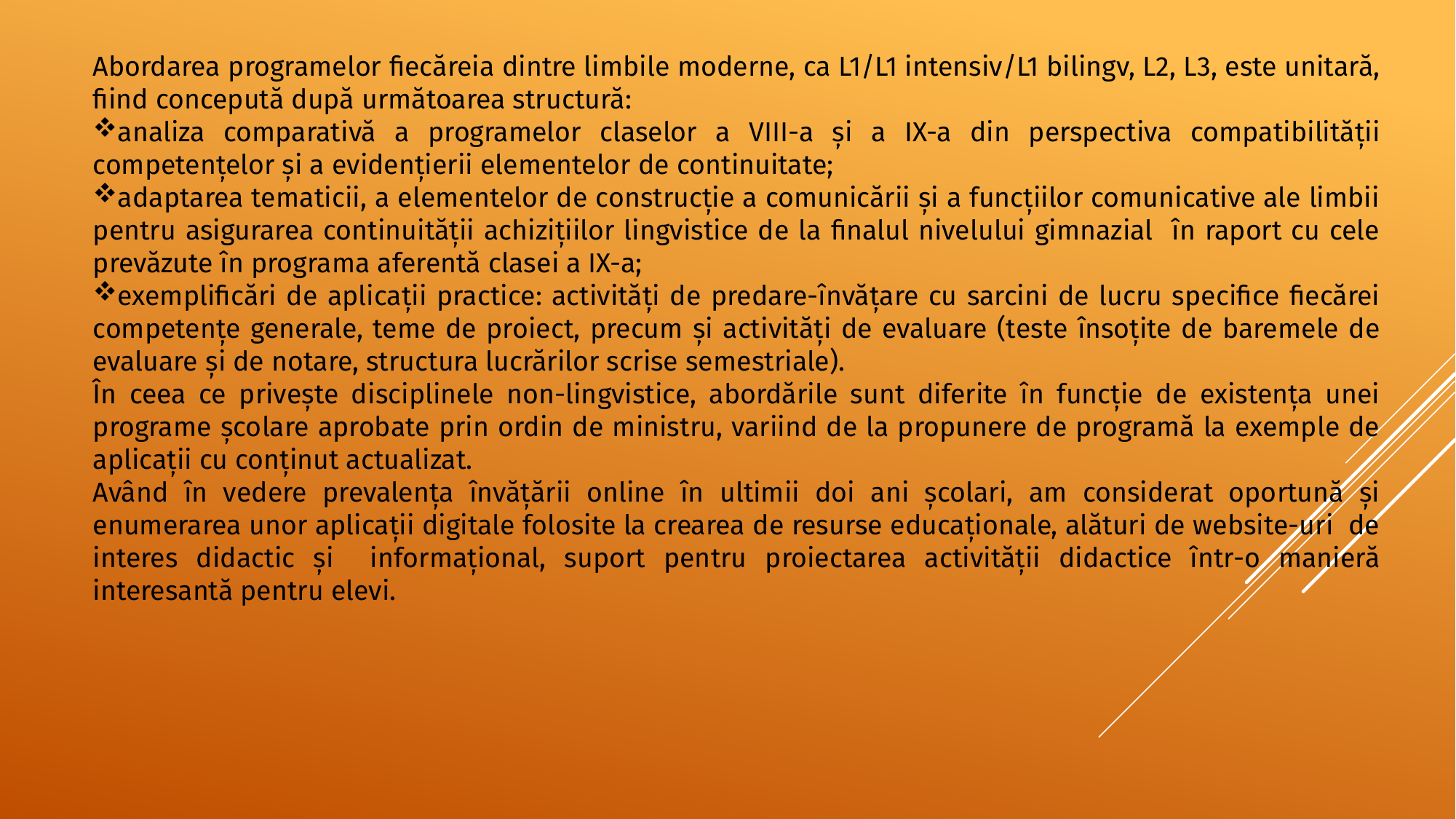

Abordarea programelor fiecăreia dintre limbile moderne, ca L1/L1 intensiv/L1 bilingv, L2, L3, este unitară, fiind concepută după următoarea structură:
analiza comparativă a programelor claselor a VIII-a și a IX-a din perspectiva compatibilității competențelor și a evidențierii elementelor de continuitate;
adaptarea tematicii, a elementelor de construcție a comunicării și a funcțiilor comunicative ale limbii pentru asigurarea continuității achizițiilor lingvistice de la finalul nivelului gimnazial  în raport cu cele prevăzute în programa aferentă clasei a IX-a;
exemplificări de aplicații practice: activități de predare-învățare cu sarcini de lucru specifice fiecărei competențe generale, teme de proiect, precum și activități de evaluare (teste însoțite de baremele de evaluare și de notare, structura lucrărilor scrise semestriale).
În ceea ce privește disciplinele non-lingvistice, abordările sunt diferite în funcție de existența unei programe școlare aprobate prin ordin de ministru, variind de la propunere de programă la exemple de aplicații cu conținut actualizat.
Având în vedere prevalența învățării online în ultimii doi ani școlari, am considerat oportună și enumerarea unor aplicații digitale folosite la crearea de resurse educaționale, alături de website-uri  de interes didactic și  informațional, suport pentru proiectarea activității didactice într-o manieră interesantă pentru elevi.